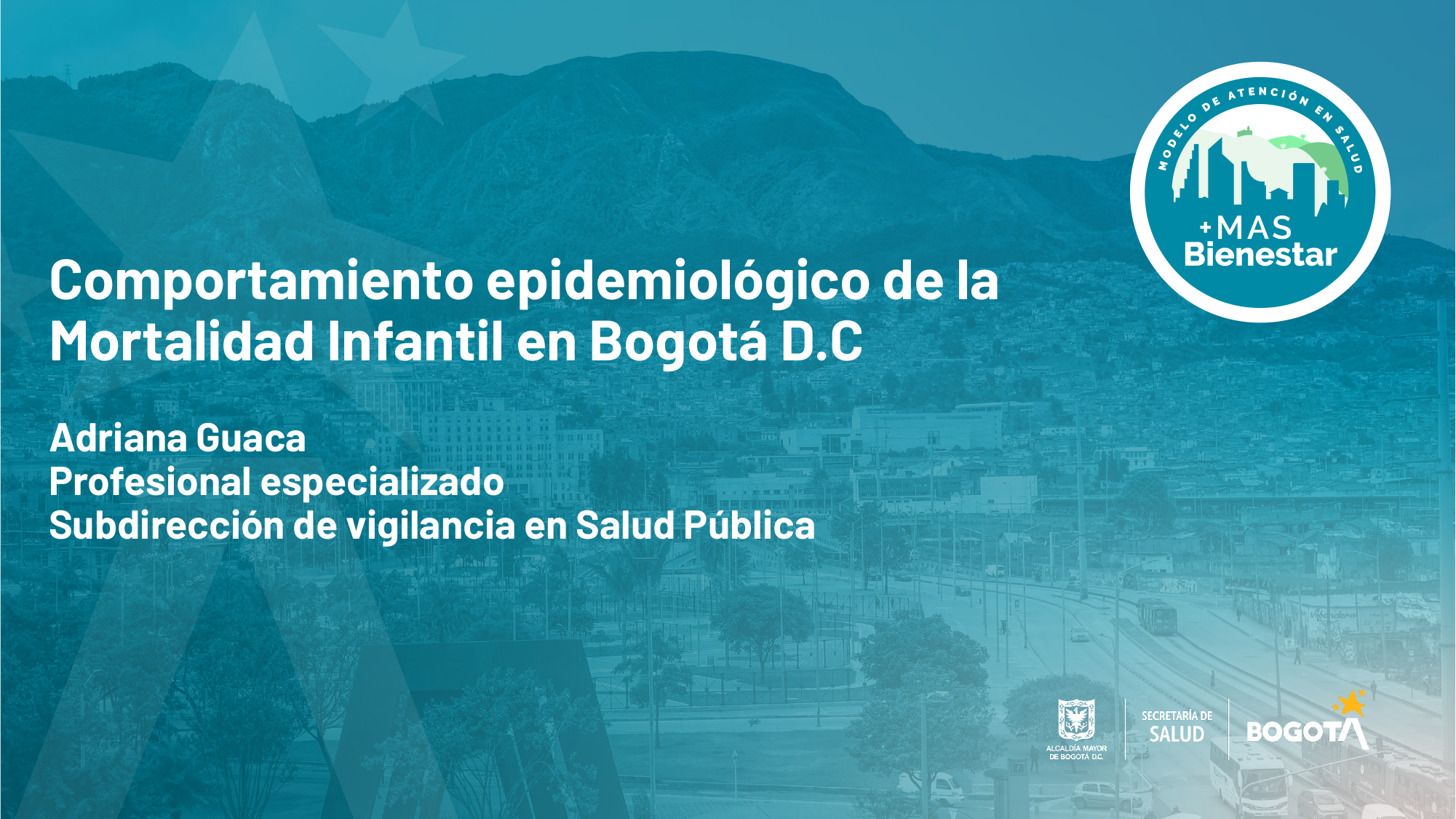

# Comportamiento epidemiológico de la Mortalidad Infantil en Bogotá D.C Adriana Guaca Profesional especializado Subdirección de vigilancia en Salud Pública